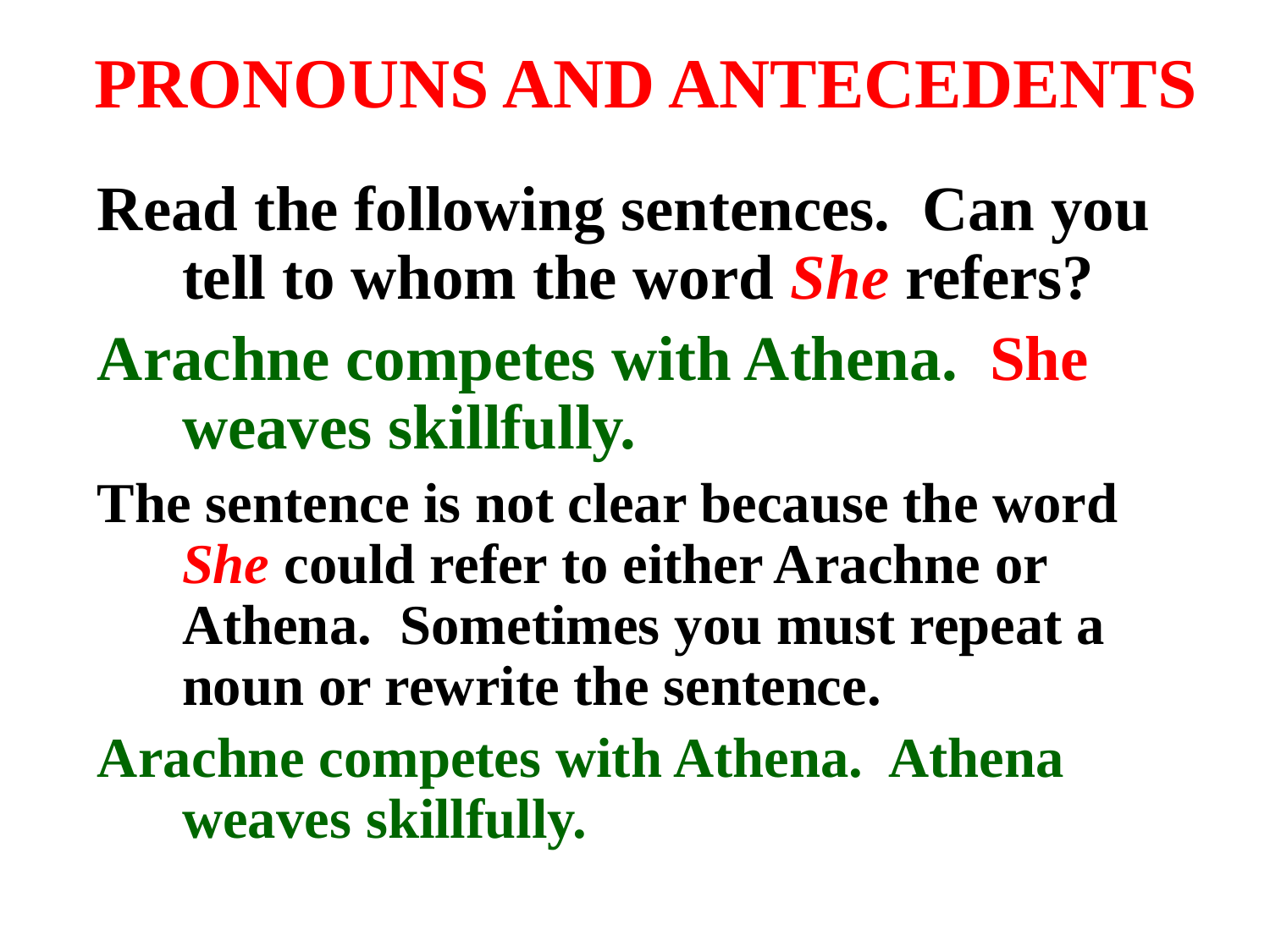

# PRONOUNS AND ANTECEDENTS
Read the following sentences.  Can you tell to whom the word She refers?
Arachne competes with Athena.  She weaves skillfully.
The sentence is not clear because the word She could refer to either Arachne or Athena.  Sometimes you must repeat a noun or rewrite the sentence.
Arachne competes with Athena.  Athena weaves skillfully.